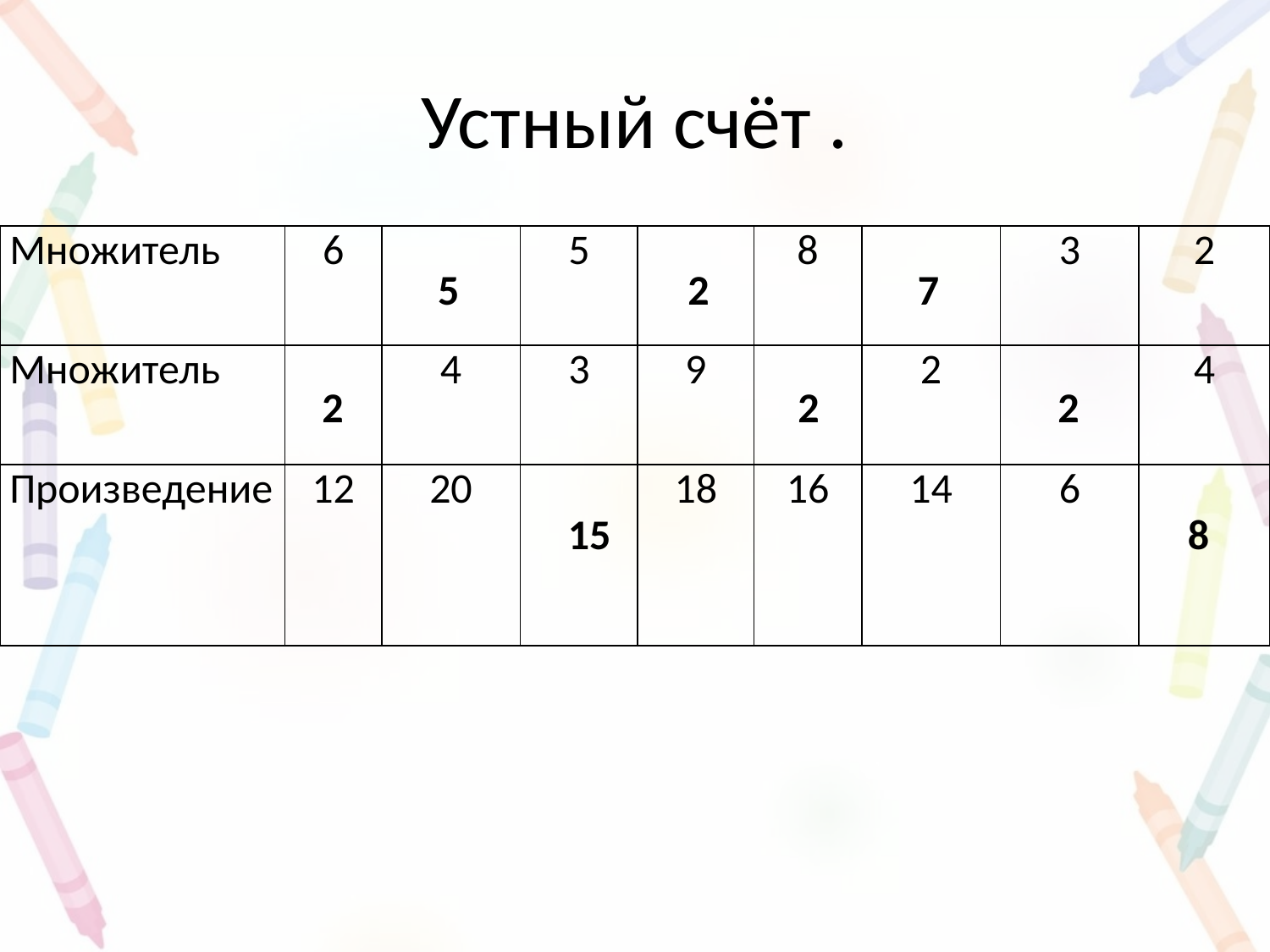

# Устный счёт .
| Множитель | 6 |  | 5 |  | 8 |  | 3 | 2 |
| --- | --- | --- | --- | --- | --- | --- | --- | --- |
| Множитель |  | 4 | 3 | 9 |  | 2 |  | 4 |
| Произведение | 12 | 20 |  | 18 | 16 | 14 | 6 |  |
7
2
5
2
2
2
15
8